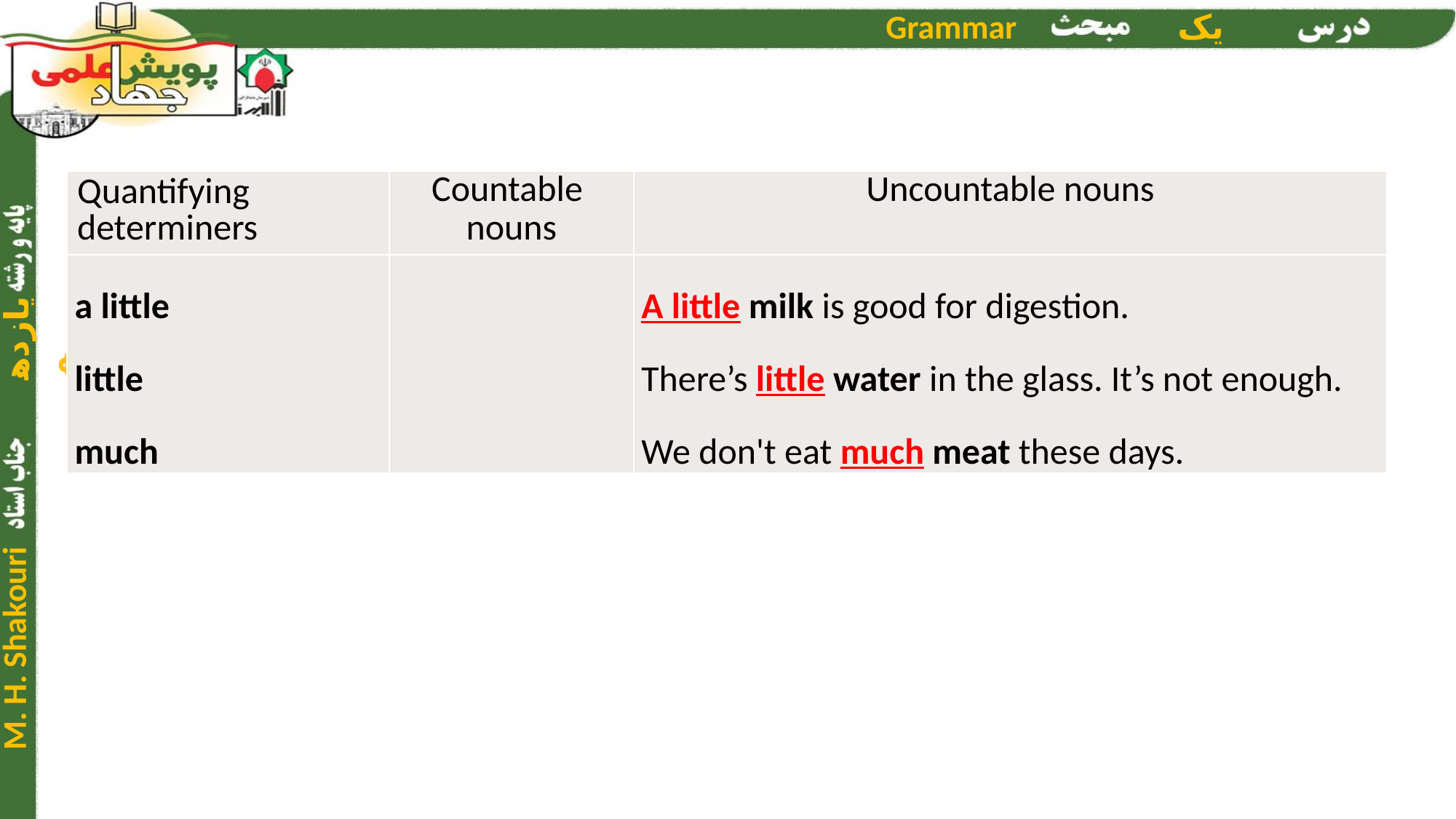

| Quantifying determiners | Countable nouns | Uncountable nouns |
| --- | --- | --- |
| a little little much |  | A little milk is good for digestion. There’s little water in the glass. It’s not enough. We don't eat much meat these days. |